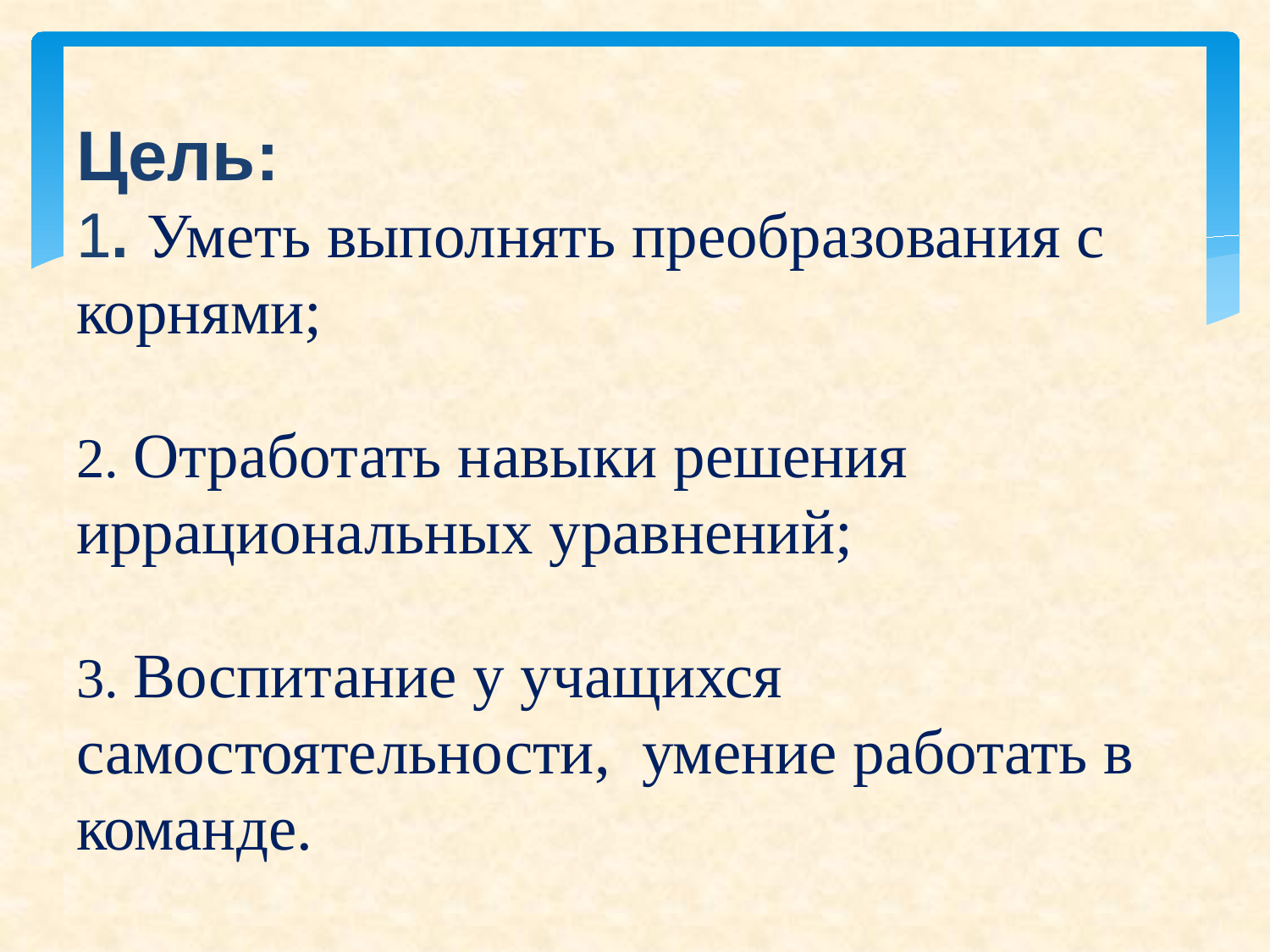

# Цель: 1. Уметь выполнять преобразования с корнями; 2. Отработать навыки решения иррациональных уравнений; 3. Воспитание у учащихся самостоятельности,  умение работать в команде.